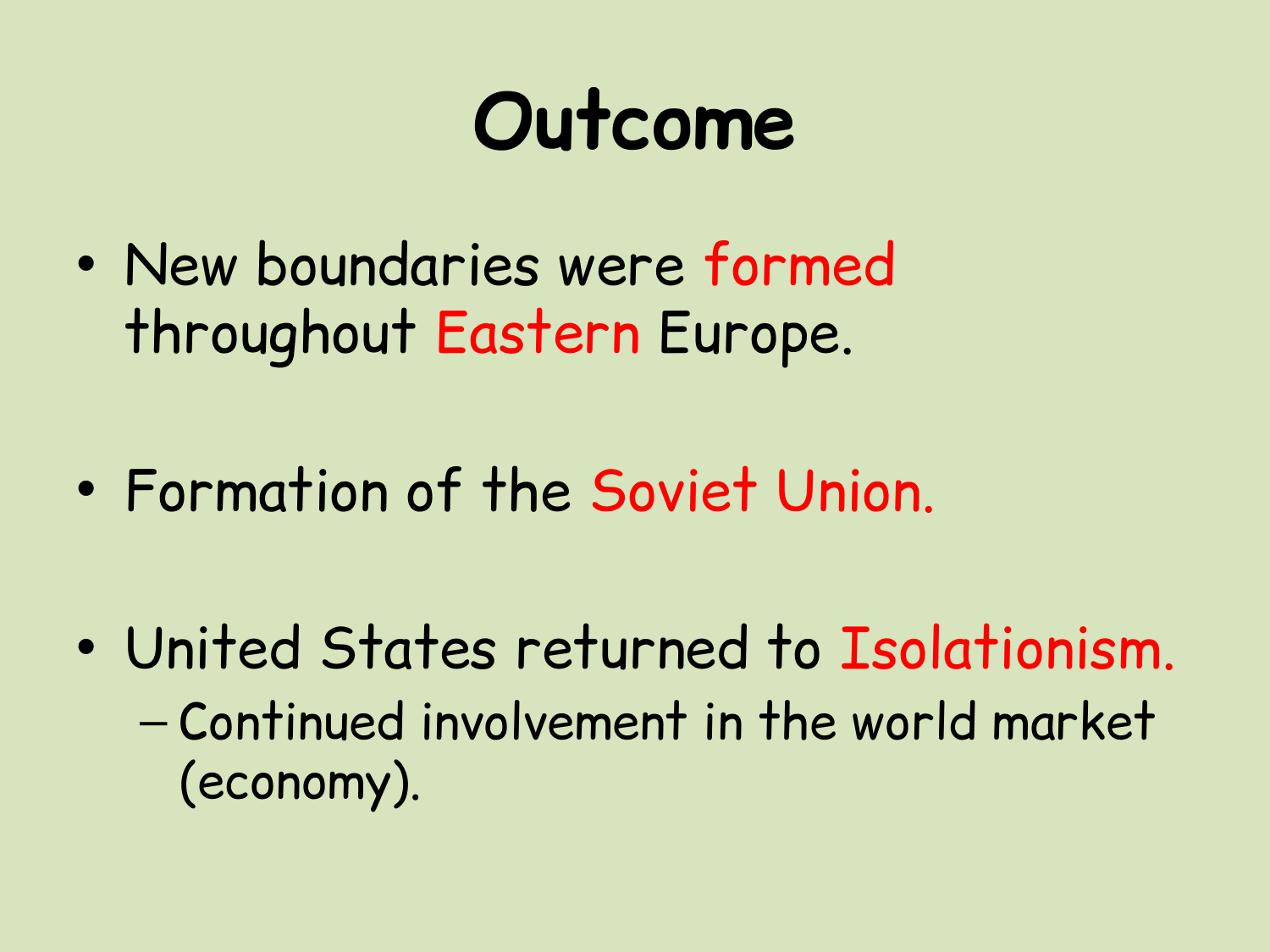

# Outcome
New boundaries were formed throughout Eastern Europe.

Formation of the Soviet Union.

United States returned to Isolationism.
Continued involvement in the world market (economy).